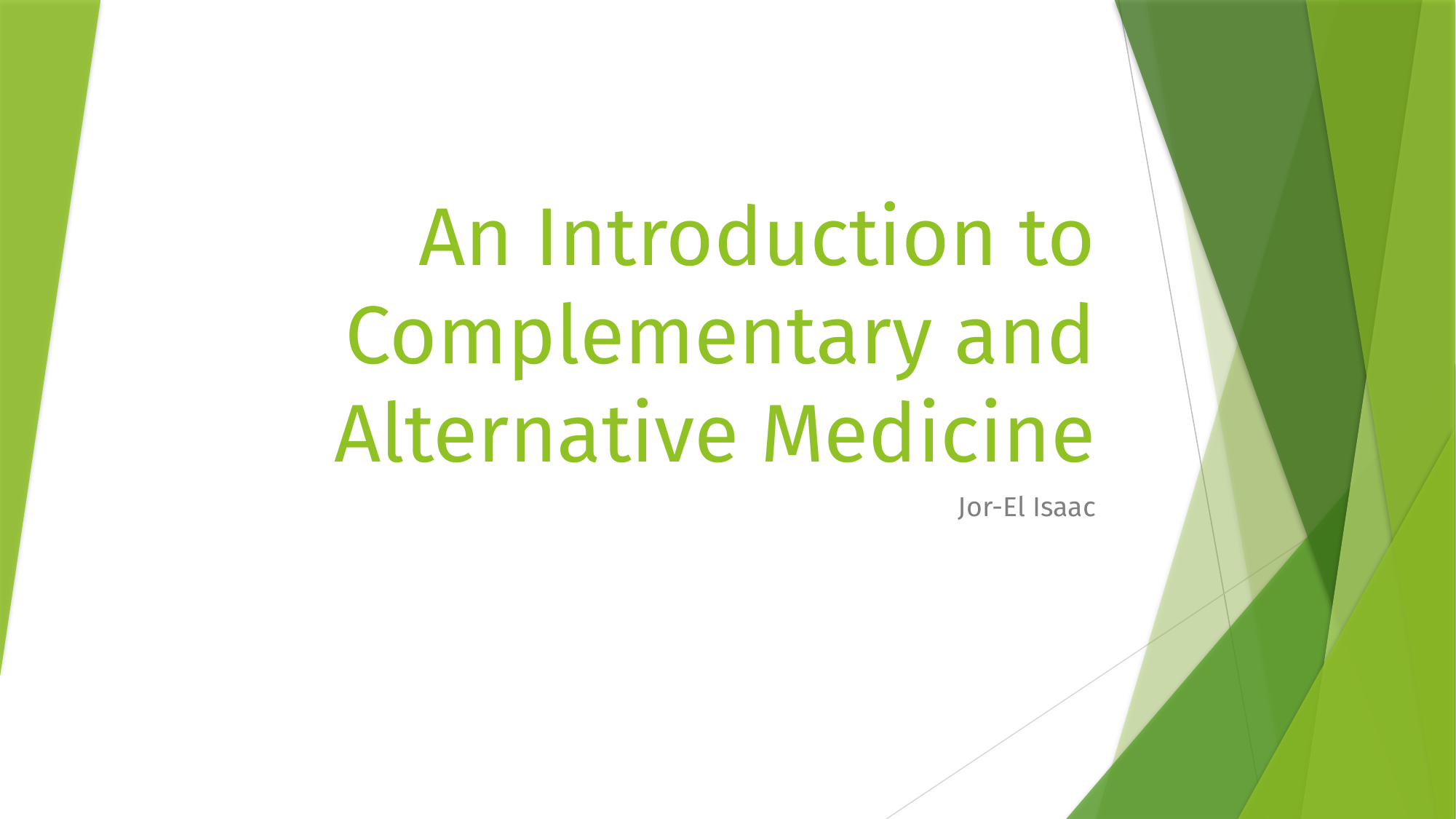

# An Introduction to Complementary and Alternative Medicine
Jor-El Isaac